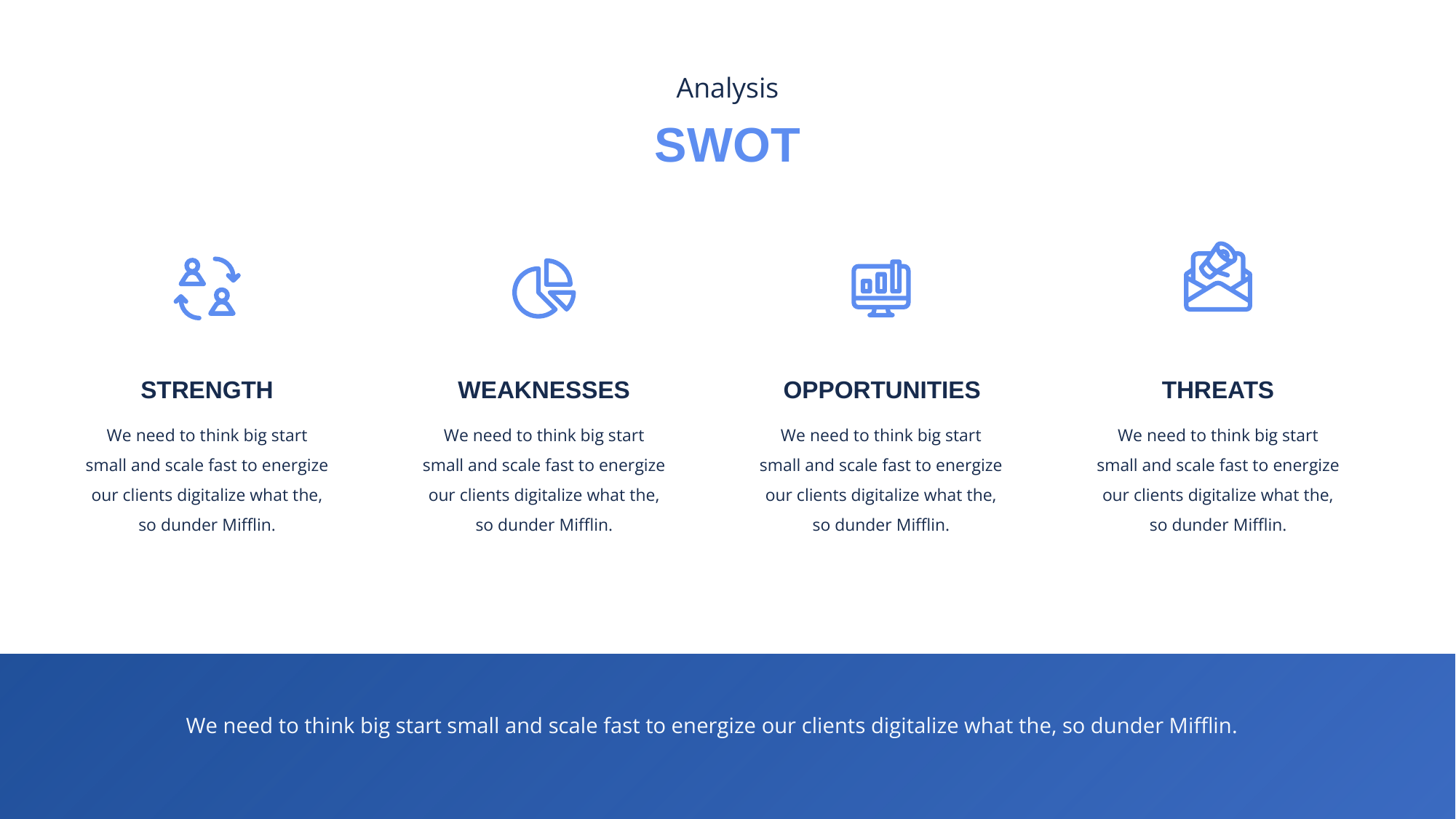

Analysis
SWOT

STRENGTH
WEAKNESSES
OPPORTUNITIES
THREATS
We need to think big start small and scale fast to energize our clients digitalize what the, so dunder Mifflin.
We need to think big start small and scale fast to energize our clients digitalize what the, so dunder Mifflin.
We need to think big start small and scale fast to energize our clients digitalize what the, so dunder Mifflin.
We need to think big start small and scale fast to energize our clients digitalize what the, so dunder Mifflin.

We need to think big start small and scale fast to energize our clients digitalize what the, so dunder Mifflin.